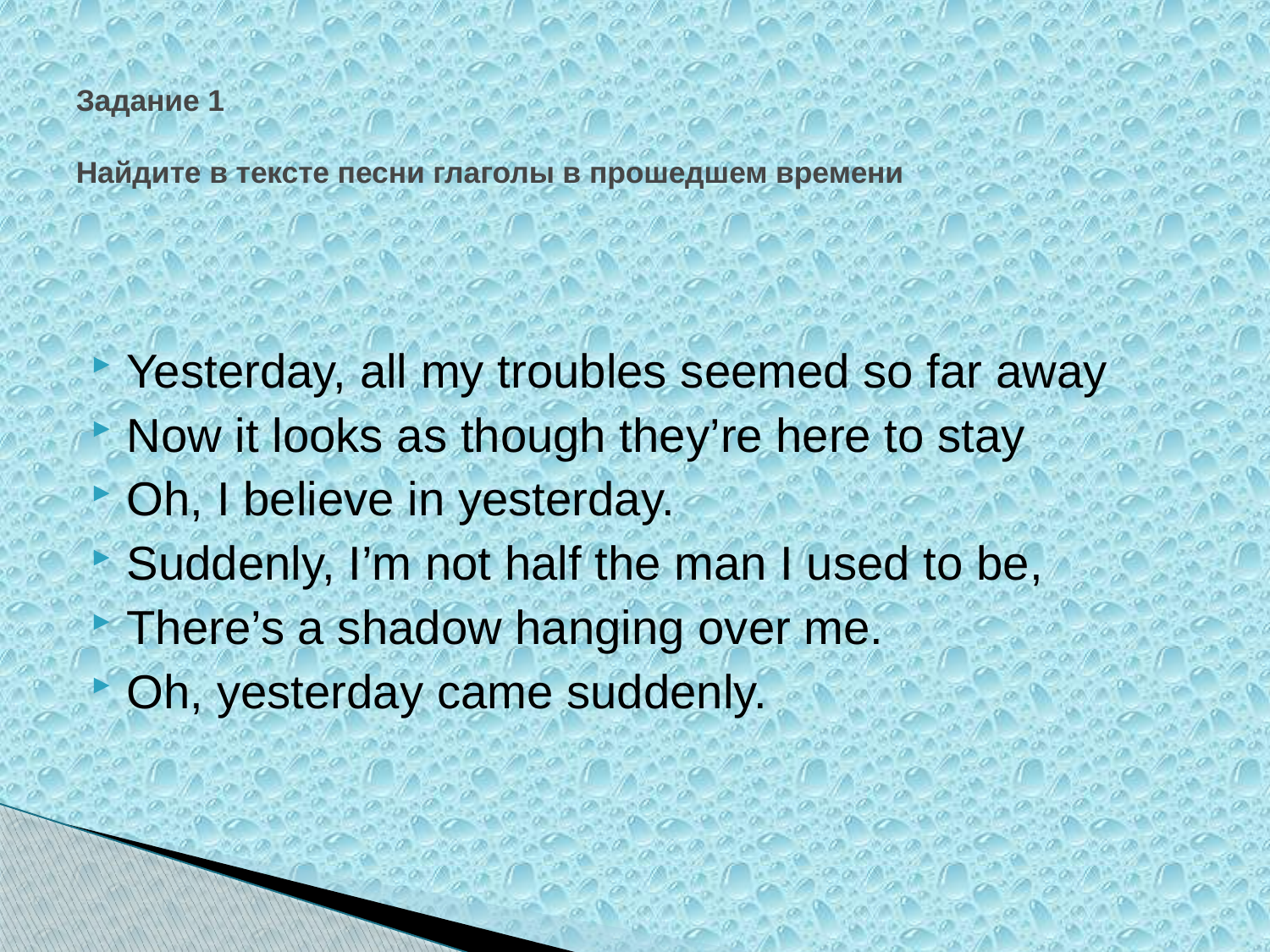

# Задание 1 Найдите в тексте песни глаголы в прошедшем времени

Yesterday, all my troubles seemed so far away
Now it looks as though they’re here to stay
Oh, I believe in yesterday.
Suddenly, I’m not half the man I used to be,
There’s a shadow hanging over me.
Oh, yesterday came suddenly.